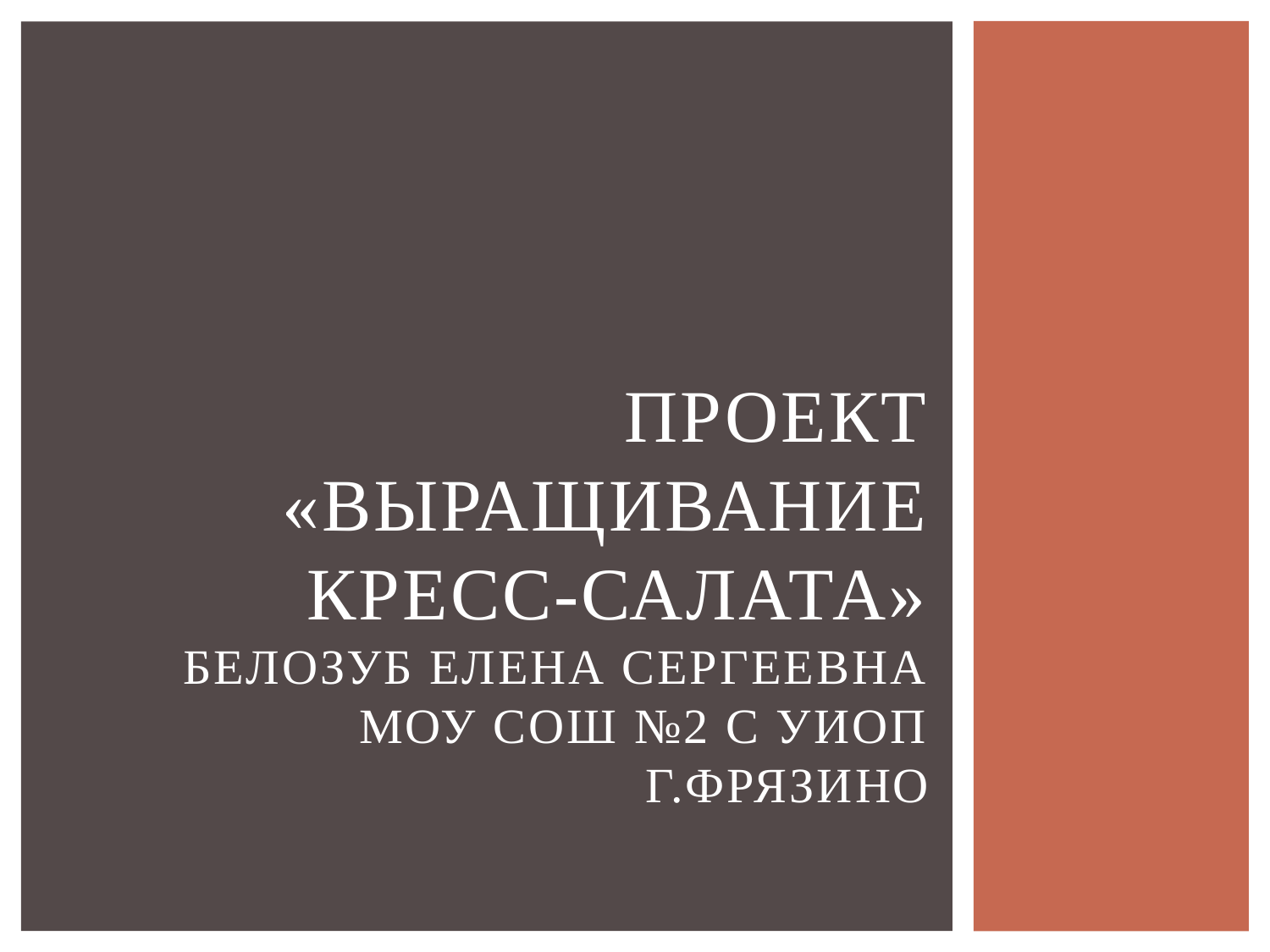

# Проект «выращивание кресс-салата» Белозуб елена сергеевна МОУ сош №2 с УИОП г.Фрязино